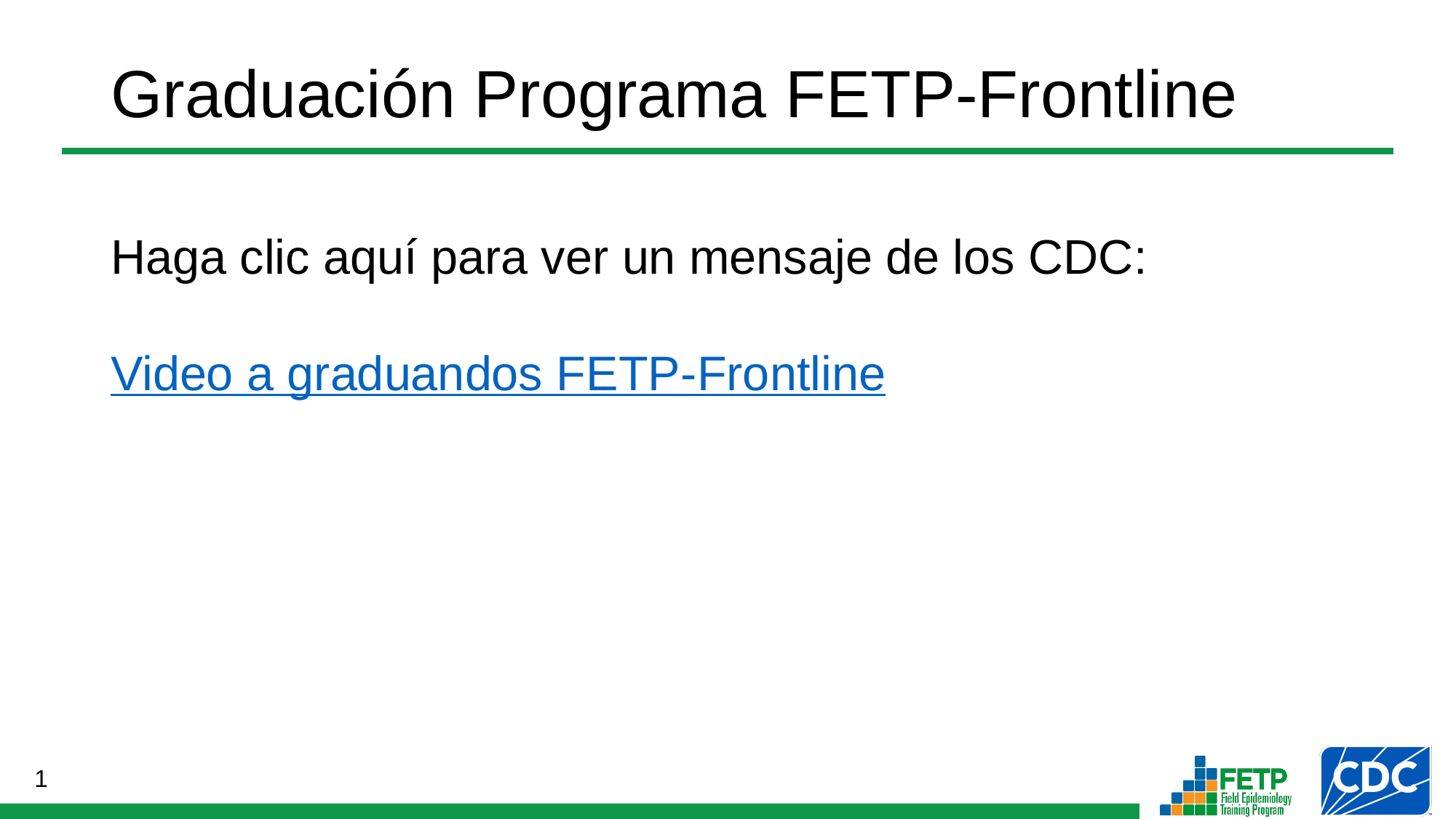

# Graduación Programa FETP-Frontline

Haga clic aquí para ver un mensaje de los CDC:

Video a graduandos FETP-Frontline